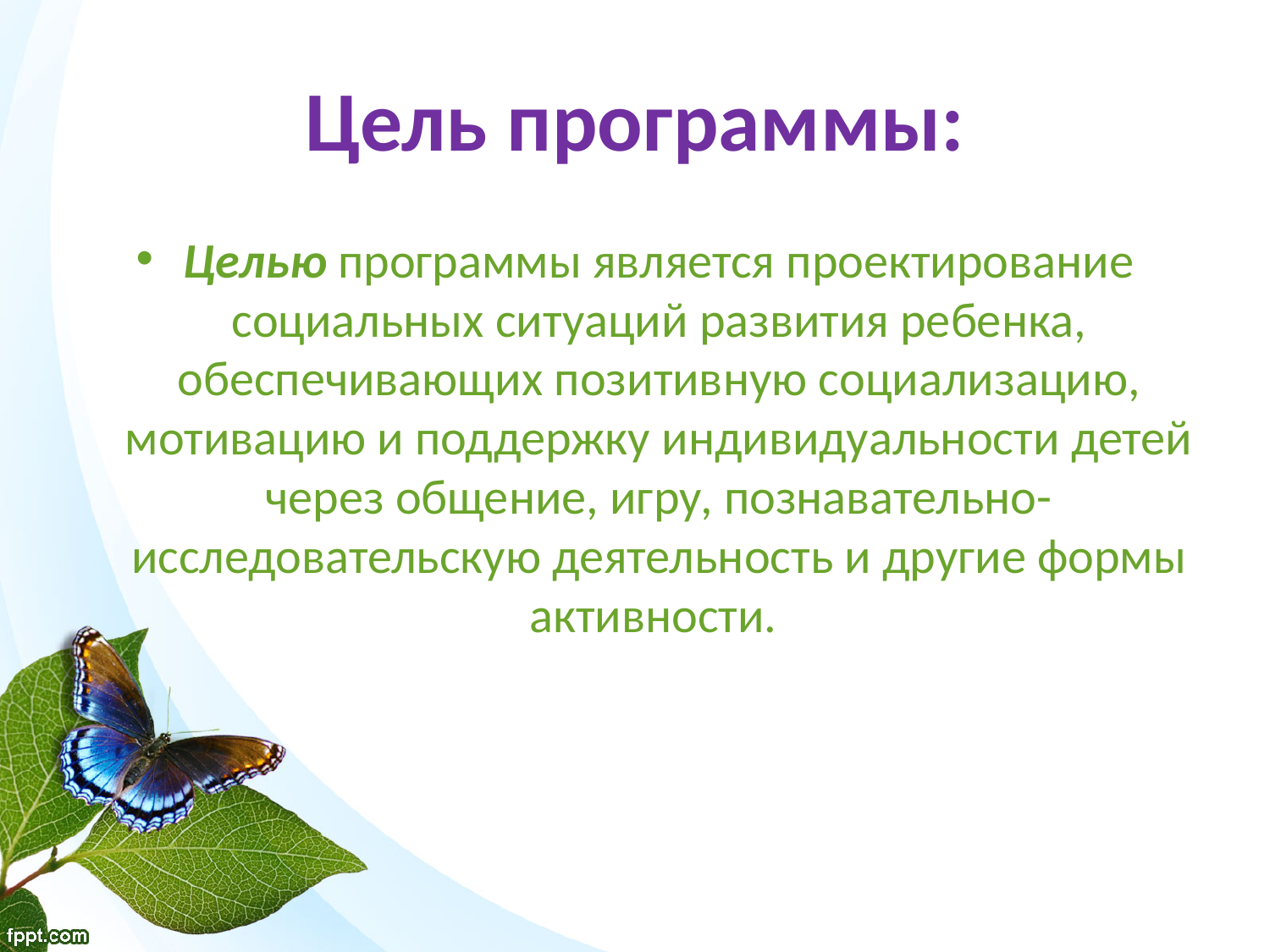

# Цель программы:
Целью программы является проектирование социальных ситуаций развития ребенка, обеспечивающих позитивную социализацию, мотивацию и поддержку индивидуальности детей через общение, игру, познавательно-исследовательскую деятельность и другие формы активности.